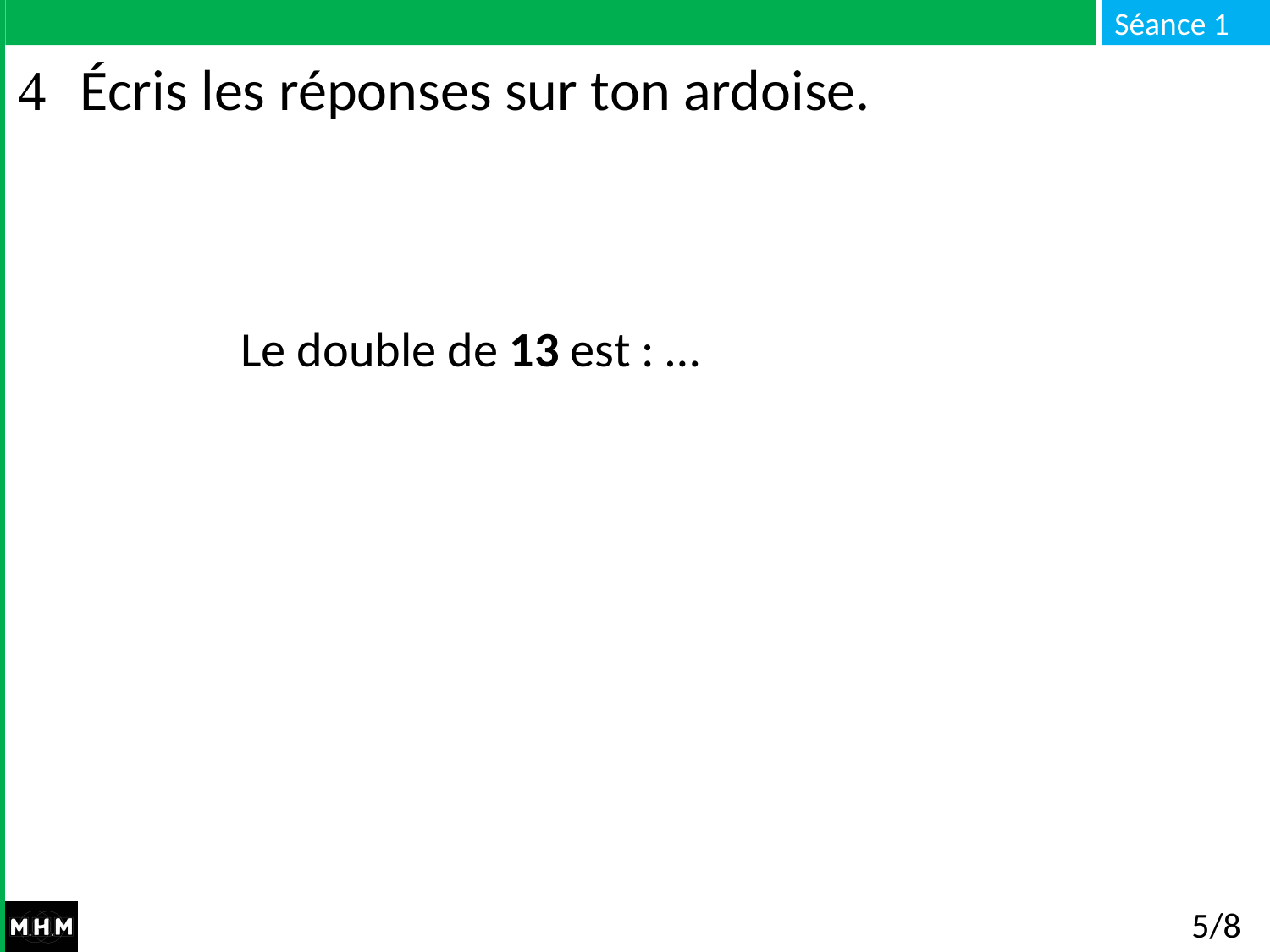

# Écris les réponses sur ton ardoise.
Le double de 13 est : …

5/8